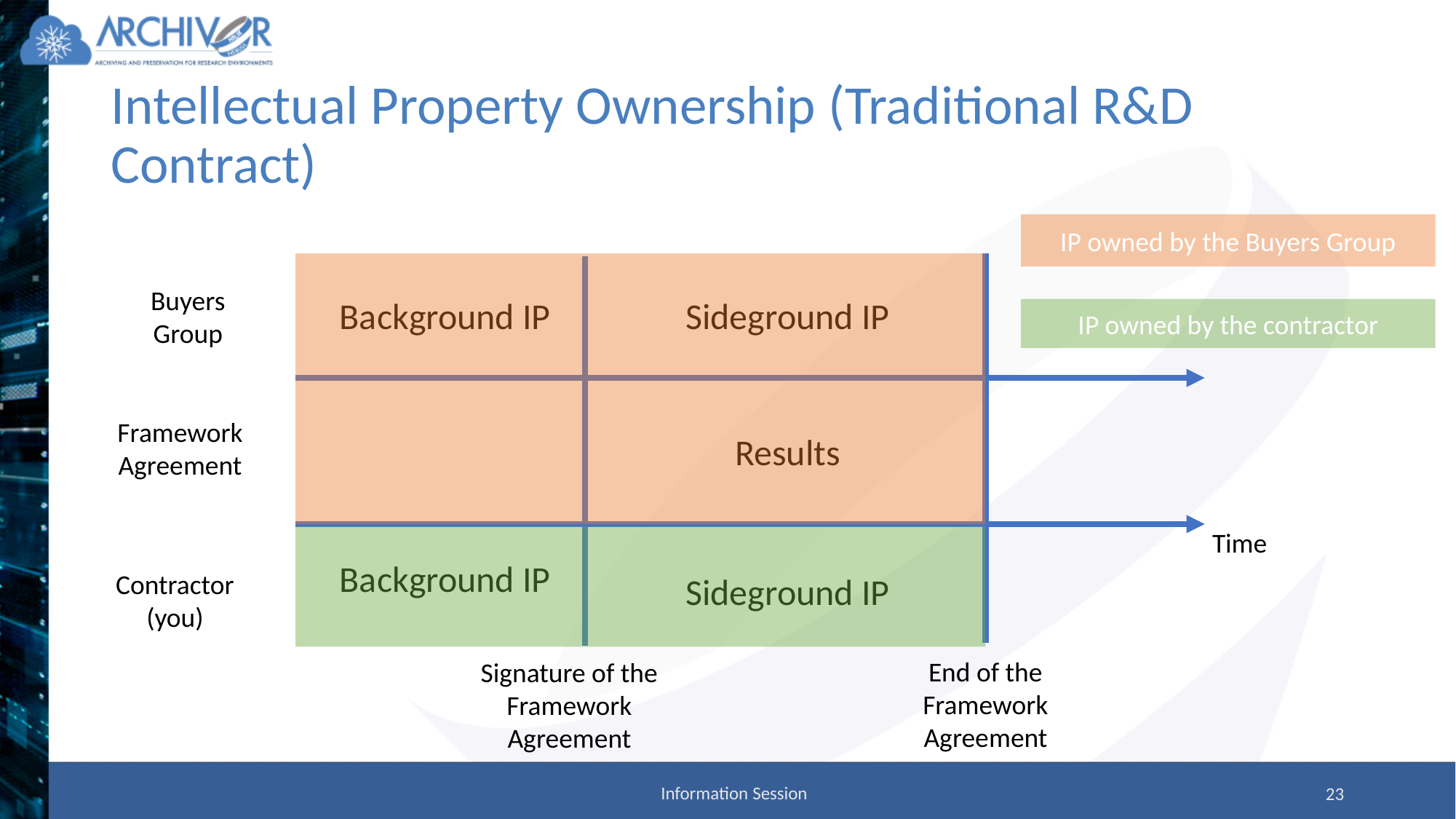

# Intellectual Property Ownership (Traditional R&D Contract)
IP owned by the Buyers Group

Buyers Group
Background IP
Sideground IP
IP owned by the contractor
Framework Agreement
Results
Time

Background IP
Contractor (you)
Sideground IP
End of the Framework Agreement
Signature of the Framework Agreement
Information Session
23